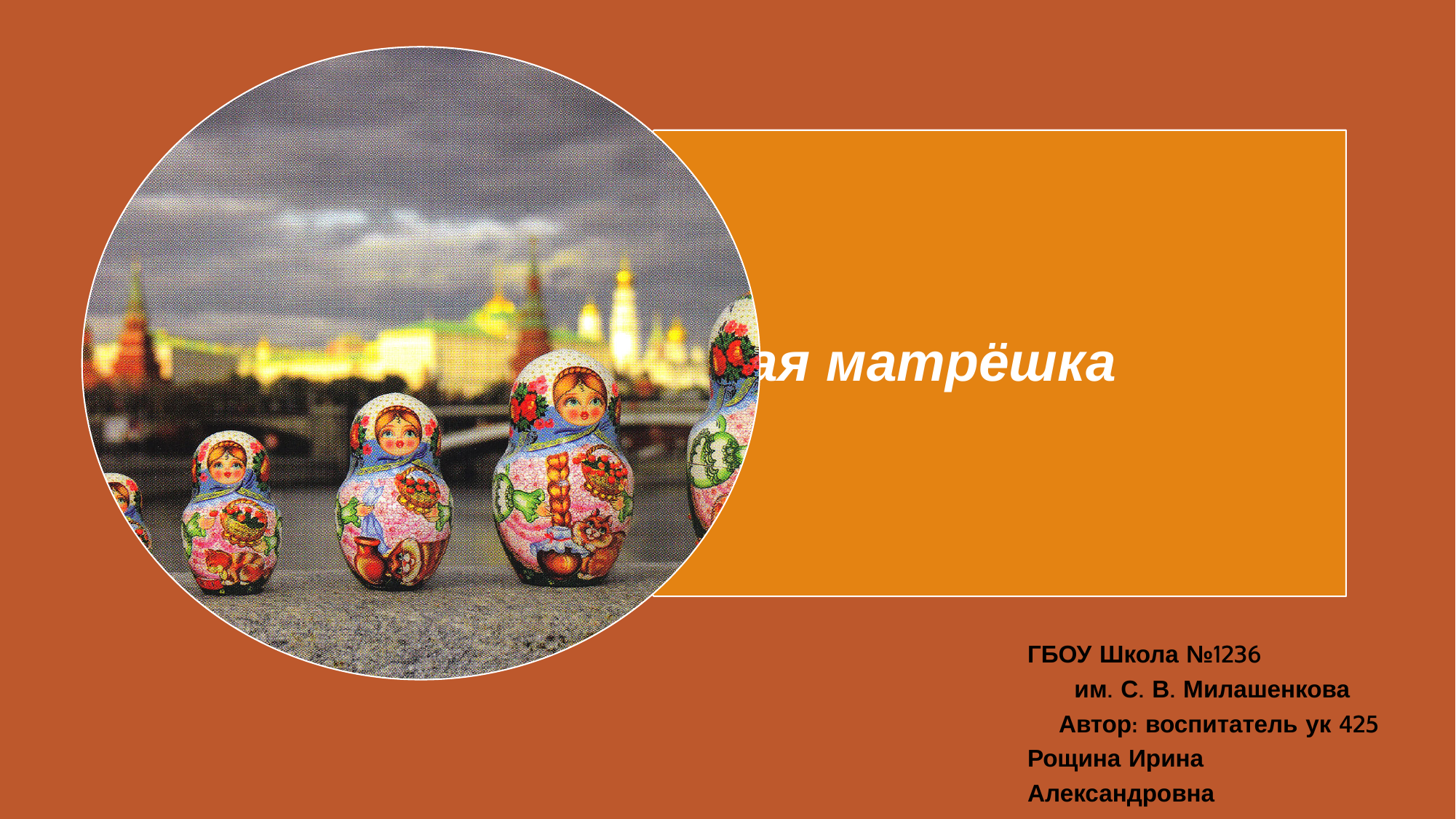

Русская матрёшка
ГБОУ Школа №1236                        им. С. В. Милашенкова           Автор: воспитатель ук 425 Рощина Ирина Александровна